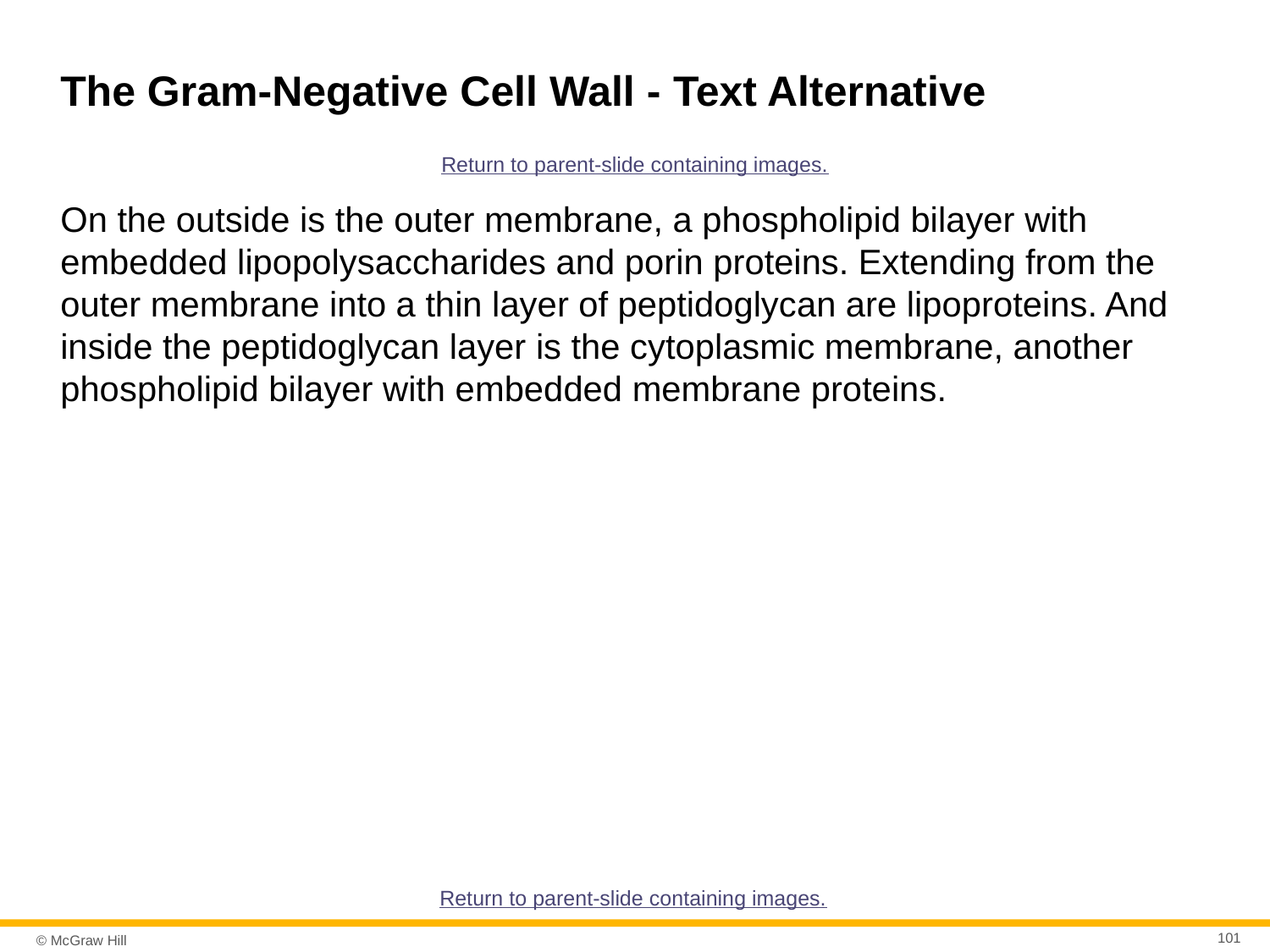

# The Gram-Negative Cell Wall - Text Alternative
Return to parent-slide containing images.
On the outside is the outer membrane, a phospholipid bilayer with embedded lipopolysaccharides and porin proteins. Extending from the outer membrane into a thin layer of peptidoglycan are lipoproteins. And inside the peptidoglycan layer is the cytoplasmic membrane, another phospholipid bilayer with embedded membrane proteins.
Return to parent-slide containing images.